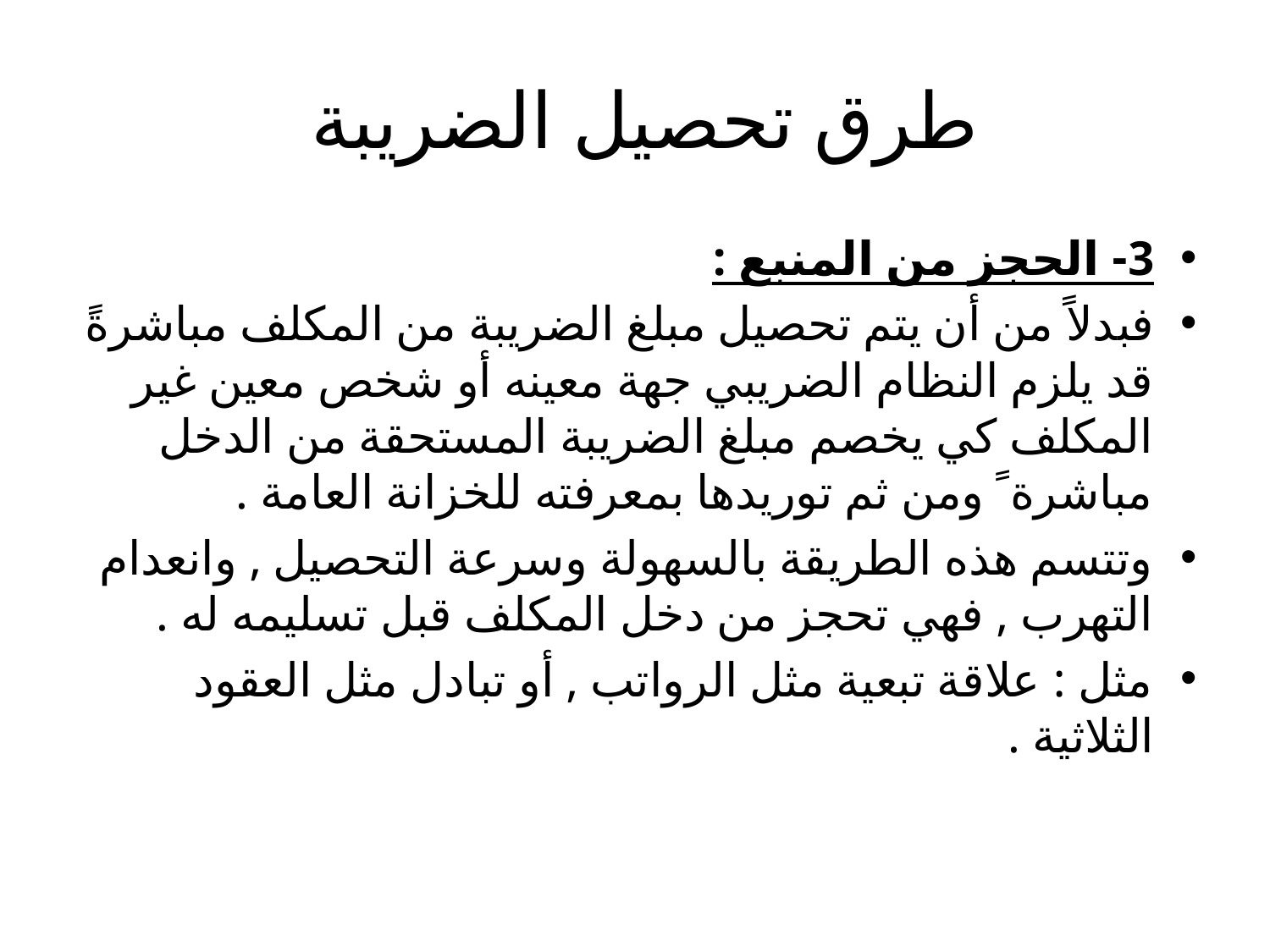

# طرق تحصيل الضريبة
3- الحجز من المنبع :
فبدلاً من أن يتم تحصيل مبلغ الضريبة من المكلف مباشرةً قد يلزم النظام الضريبي جهة معينه أو شخص معين غير المكلف كي يخصم مبلغ الضريبة المستحقة من الدخل مباشرة ً ومن ثم توريدها بمعرفته للخزانة العامة .
وتتسم هذه الطريقة بالسهولة وسرعة التحصيل , وانعدام التهرب , فهي تحجز من دخل المكلف قبل تسليمه له .
مثل : علاقة تبعية مثل الرواتب , أو تبادل مثل العقود الثلاثية .